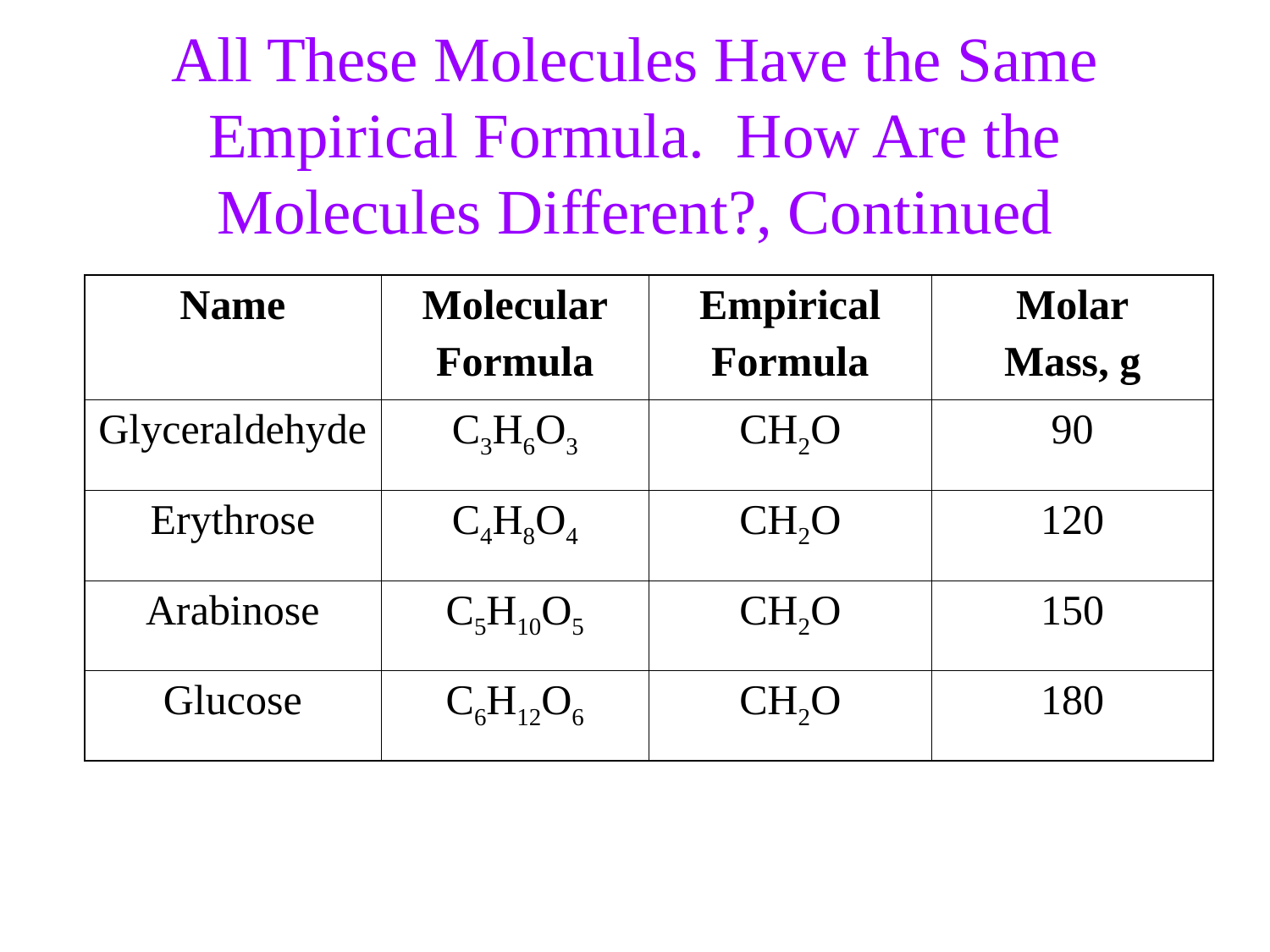

All These Molecules Have the Same Empirical Formula.  How Are the Molecules Different?, Continued
| Name | Molecular Formula | Empirical Formula | Molar Mass, g |
| --- | --- | --- | --- |
| Glyceraldehyde | C3H6O3 | CH2O | 90 |
| Erythrose | C4H8O4 | CH2O | 120 |
| Arabinose | C5H10O5 | CH2O | 150 |
| Glucose | C6H12O6 | CH2O | 180 |